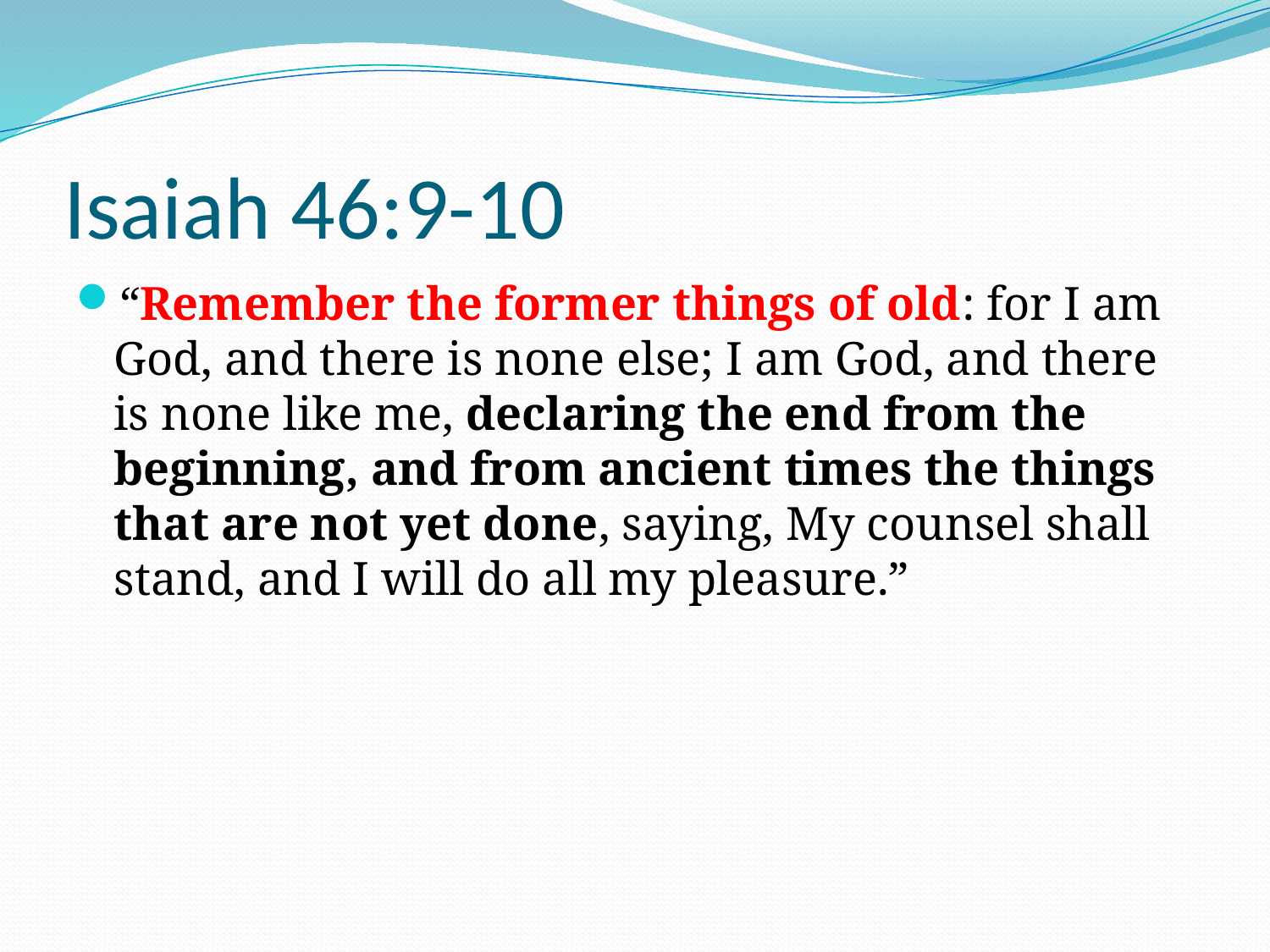

# Isaiah 46:9-10
“Remember the former things of old: for I am God, and there is none else; I am God, and there is none like me, declaring the end from the beginning, and from ancient times the things that are not yet done, saying, My counsel shall stand, and I will do all my pleasure.”